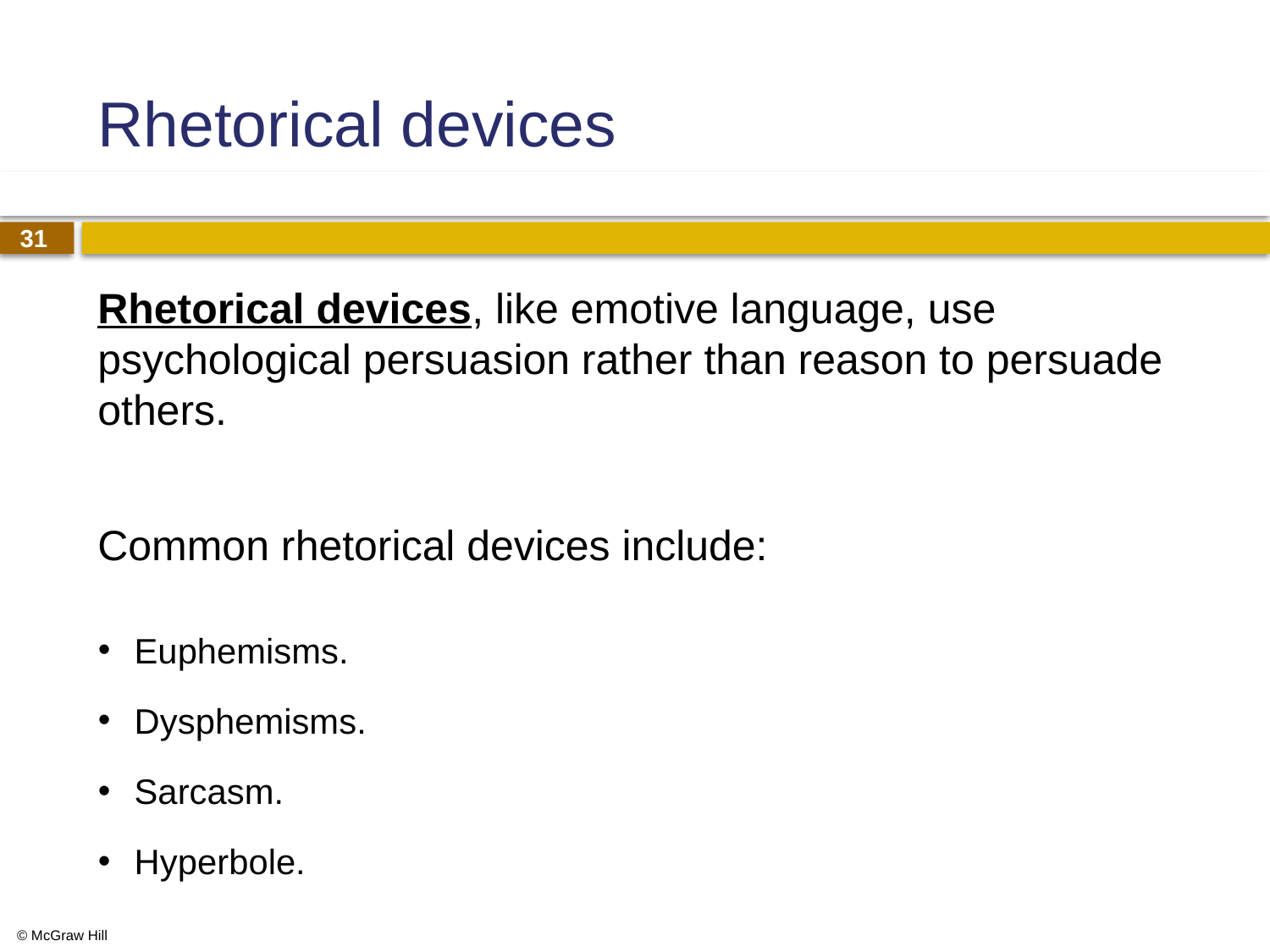

# Rhetorical devices
Rhetorical devices, like emotive language, use psychological persuasion rather than reason to persuade others.

Common rhetorical devices include:

Euphemisms.
Dysphemisms.
Sarcasm.
Hyperbole.